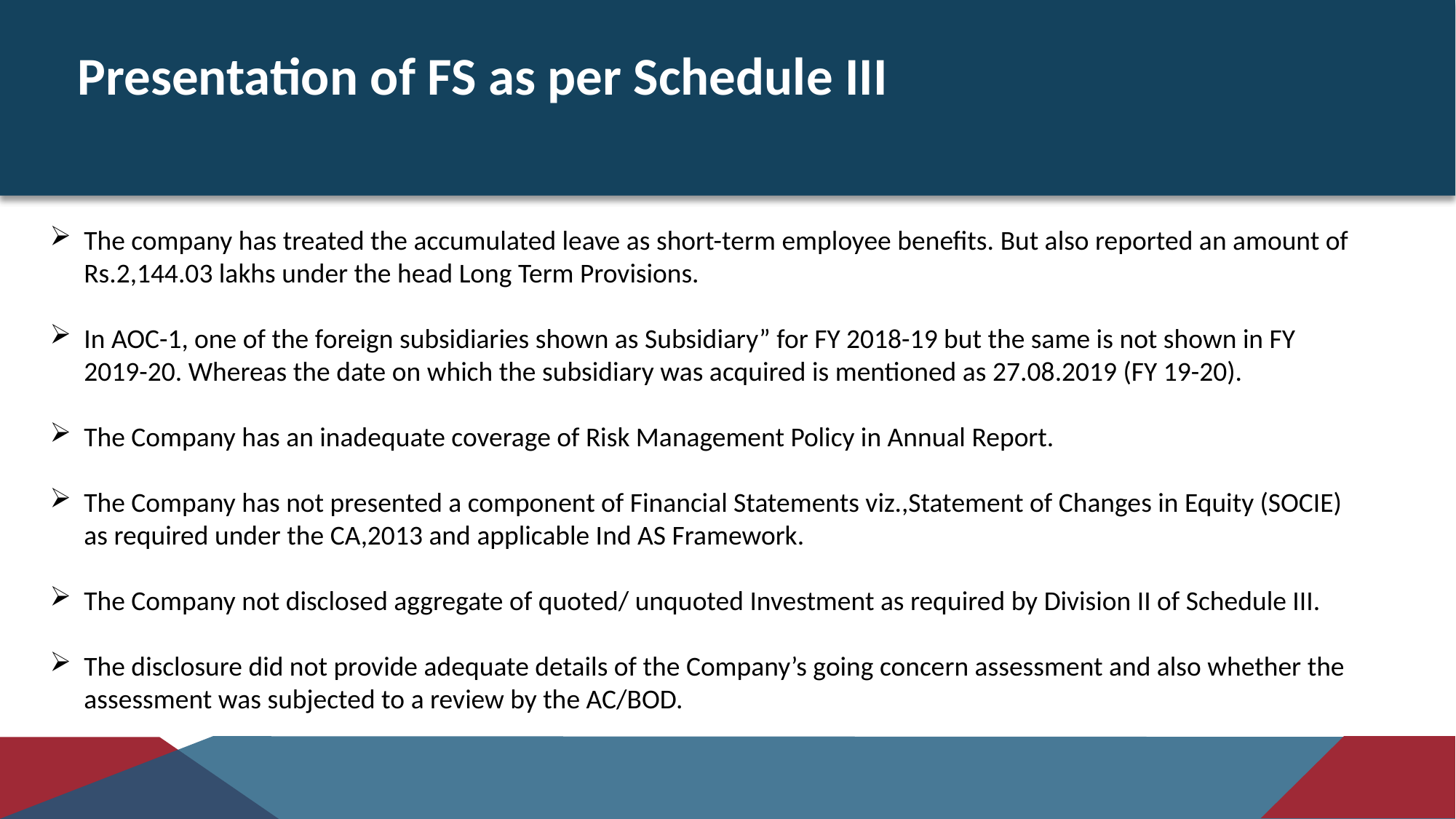

Presentation of FS as per Schedule III
#
The company has treated the accumulated leave as short-term employee benefits. But also reported an amount of Rs.2,144.03 lakhs under the head Long Term Provisions.

In AOC-1, one of the foreign subsidiaries shown as Subsidiary” for FY 2018-19 but the same is not shown in FY 2019-20. Whereas the date on which the subsidiary was acquired is mentioned as 27.08.2019 (FY 19-20).

The Company has an inadequate coverage of Risk Management Policy in Annual Report.

The Company has not presented a component of Financial Statements viz.,Statement of Changes in Equity (SOCIE) as required under the CA,2013 and applicable Ind AS Framework.

The Company not disclosed aggregate of quoted/ unquoted Investment as required by Division II of Schedule III.

The disclosure did not provide adequate details of the Company’s going concern assessment and also whether the assessment was subjected to a review by the AC/BOD.